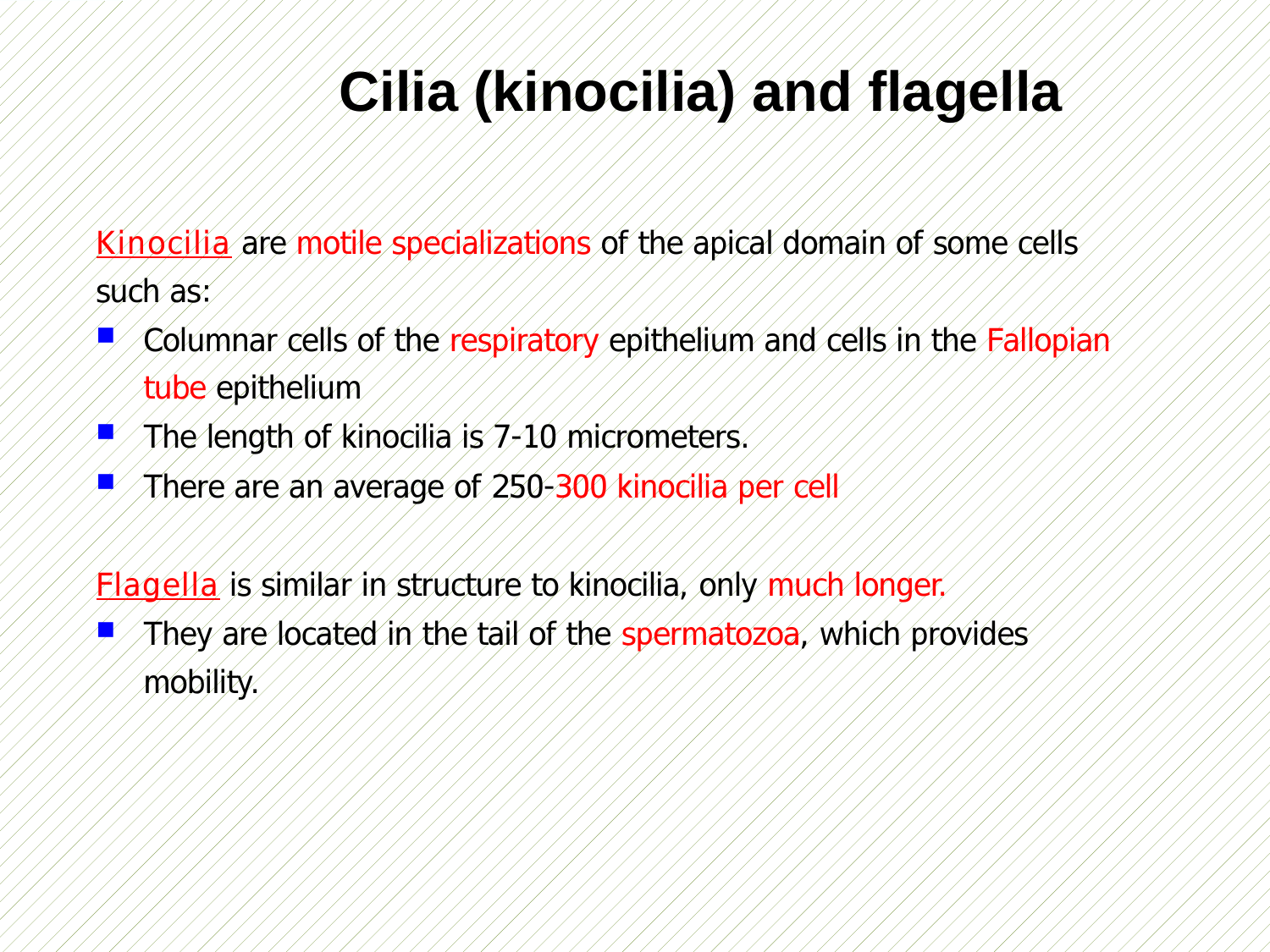

# Cilia (kinocilia) and flagella
Kinocilia are motile specializations of the apical domain of some cells such as:
Columnar cells of the respiratory epithelium and cells in the Fallopian tube epithelium
The length of kinocilia is 7-10 micrometers.
There are an average of 250-300 kinocilia per cell

Flagella is similar in structure to kinocilia, only much longer.
They are located in the tail of the spermatozoa, which provides mobility.